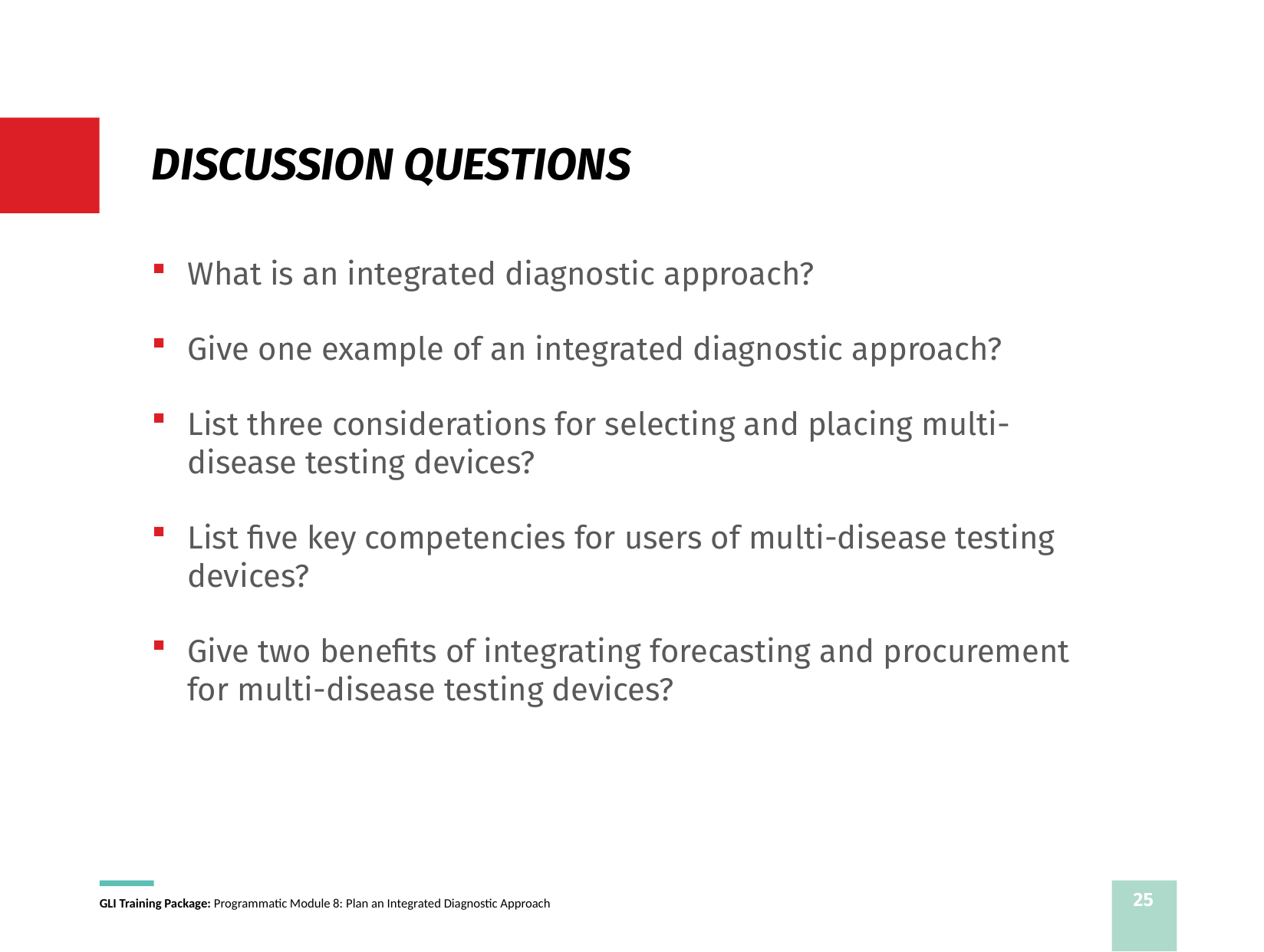

# DISCUSSION QUESTIONS
What is an integrated diagnostic approach?
Give one example of an integrated diagnostic approach?
List three considerations for selecting and placing multi-disease testing devices?
List five key competencies for users of multi-disease testing devices?
Give two benefits of integrating forecasting and procurement for multi-disease testing devices?